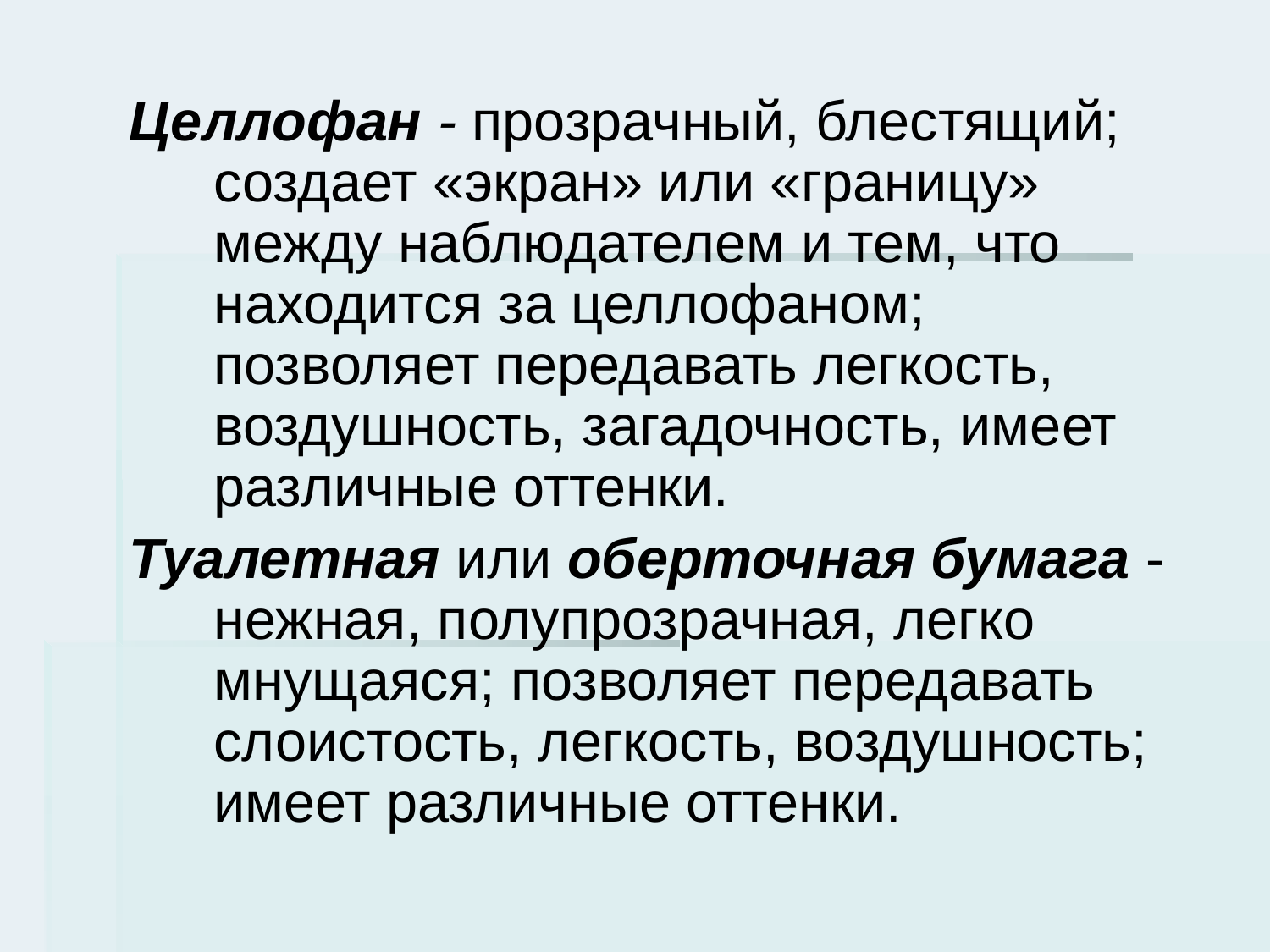

#
Целлофан - прозрачный, блестящий; создает «экран» или «границу» между наблюдателем и тем, что находится за целлофаном; позволяет передавать легкость, воздушность, загадочность, имеет различные оттенки.
Туалетная или оберточная бумага - нежная, полупрозрачная, легко мнущаяся; позволяет передавать слоистость, легкость, воздушность; имеет различные оттенки.